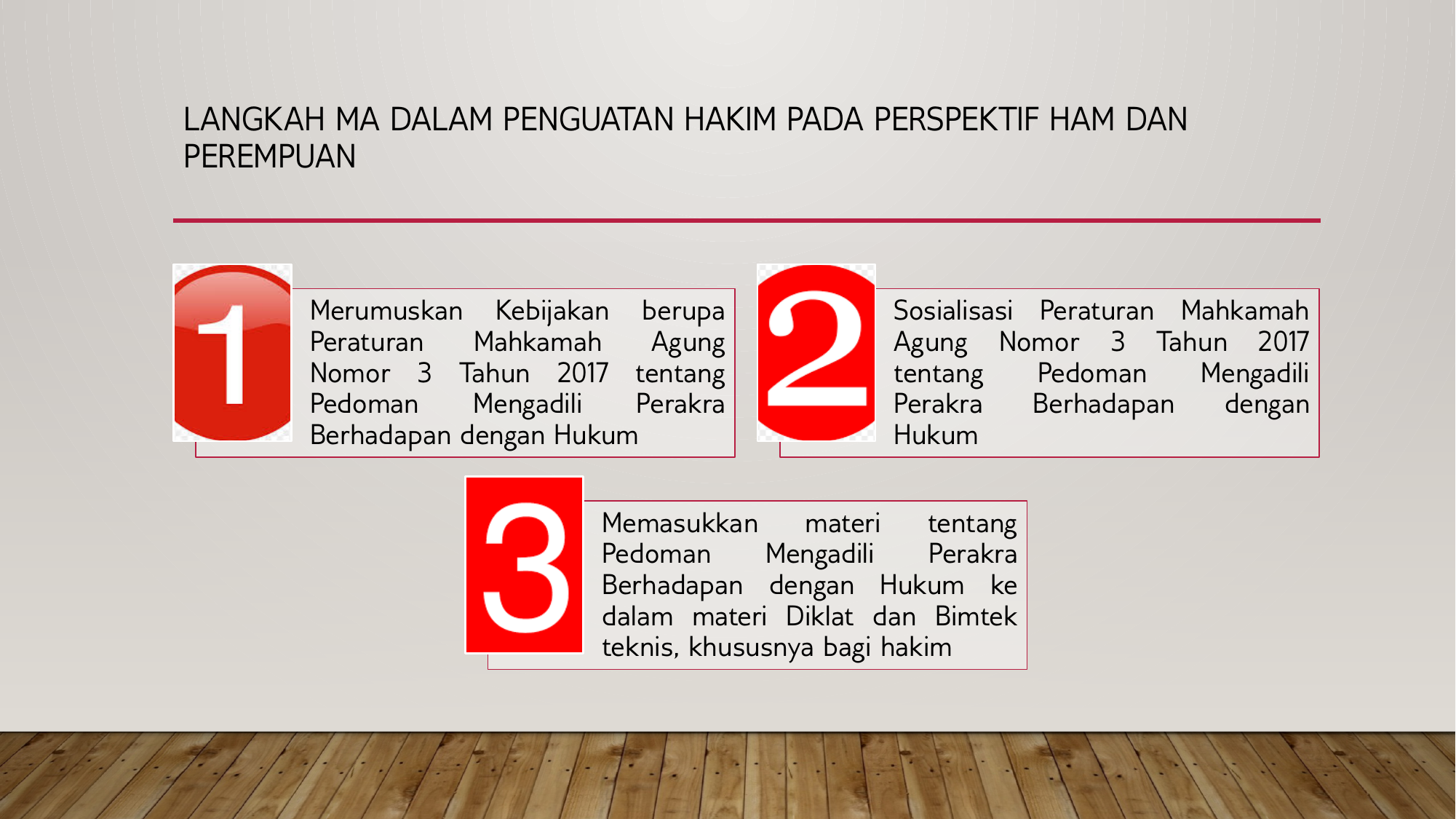

# Langkah MA dalam penguatan hakim pada perspektif HAM dan perempuan
Merumuskan Kebijakan berupa Peraturan Mahkamah Agung Nomor 3 Tahun 2017 tentang Pedoman Mengadili Perakra Berhadapan dengan Hukum
Sosialisasi Peraturan Mahkamah Agung Nomor 3 Tahun 2017 tentang Pedoman Mengadili Perakra Berhadapan dengan Hukum
Memasukkan materi tentang Pedoman Mengadili Perakra Berhadapan dengan Hukum ke dalam materi Diklat dan Bimtek teknis, khususnya bagi hakim